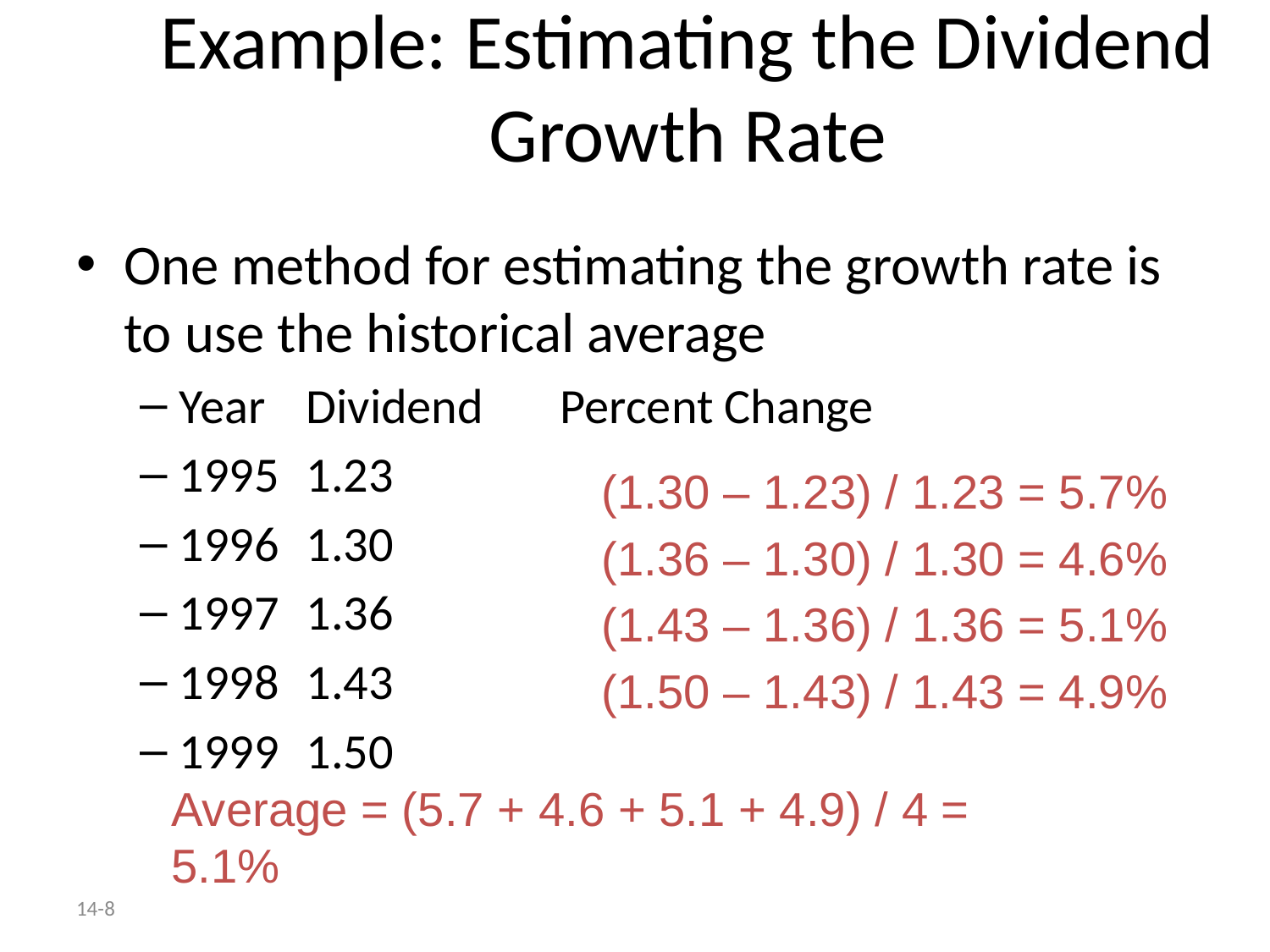

# Example: Estimating the Dividend Growth Rate
One method for estimating the growth rate is to use the historical average
Year	Dividend	Percent Change
1995	1.23
1996	1.30
1997	1.36
1998	1.43
1999	1.50
(1.30 – 1.23) / 1.23 = 5.7%
(1.36 – 1.30) / 1.30 = 4.6%
(1.43 – 1.36) / 1.36 = 5.1%
(1.50 – 1.43) / 1.43 = 4.9%
Average = (5.7 + 4.6 + 5.1 + 4.9) / 4 = 5.1%
14-8